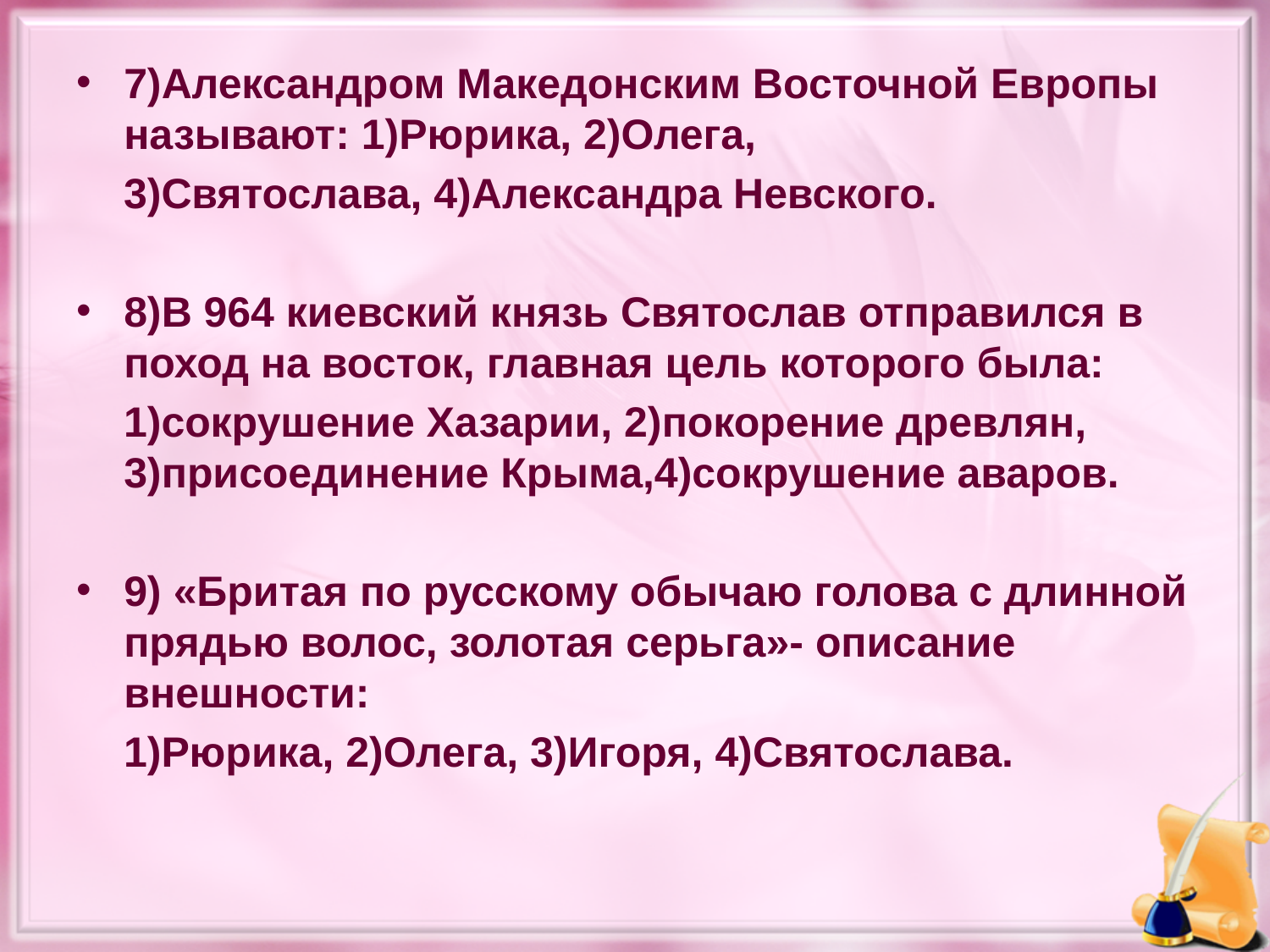

7)Александром Македонским Восточной Европы называют: 1)Рюрика, 2)Олега,
    3)Святослава, 4)Александра Невского.

8)В 964 киевский князь Святослав отправился в поход на восток, главная цель которого была:
    1)сокрушение Хазарии, 2)покорение древлян, 3)присоединение Крыма,4)сокрушение аваров.

9) «Бритая по русскому обычаю голова с длинной прядью волос, золотая серьга»- описание внешности:
    1)Рюрика, 2)Олега, 3)Игоря, 4)Святослава.